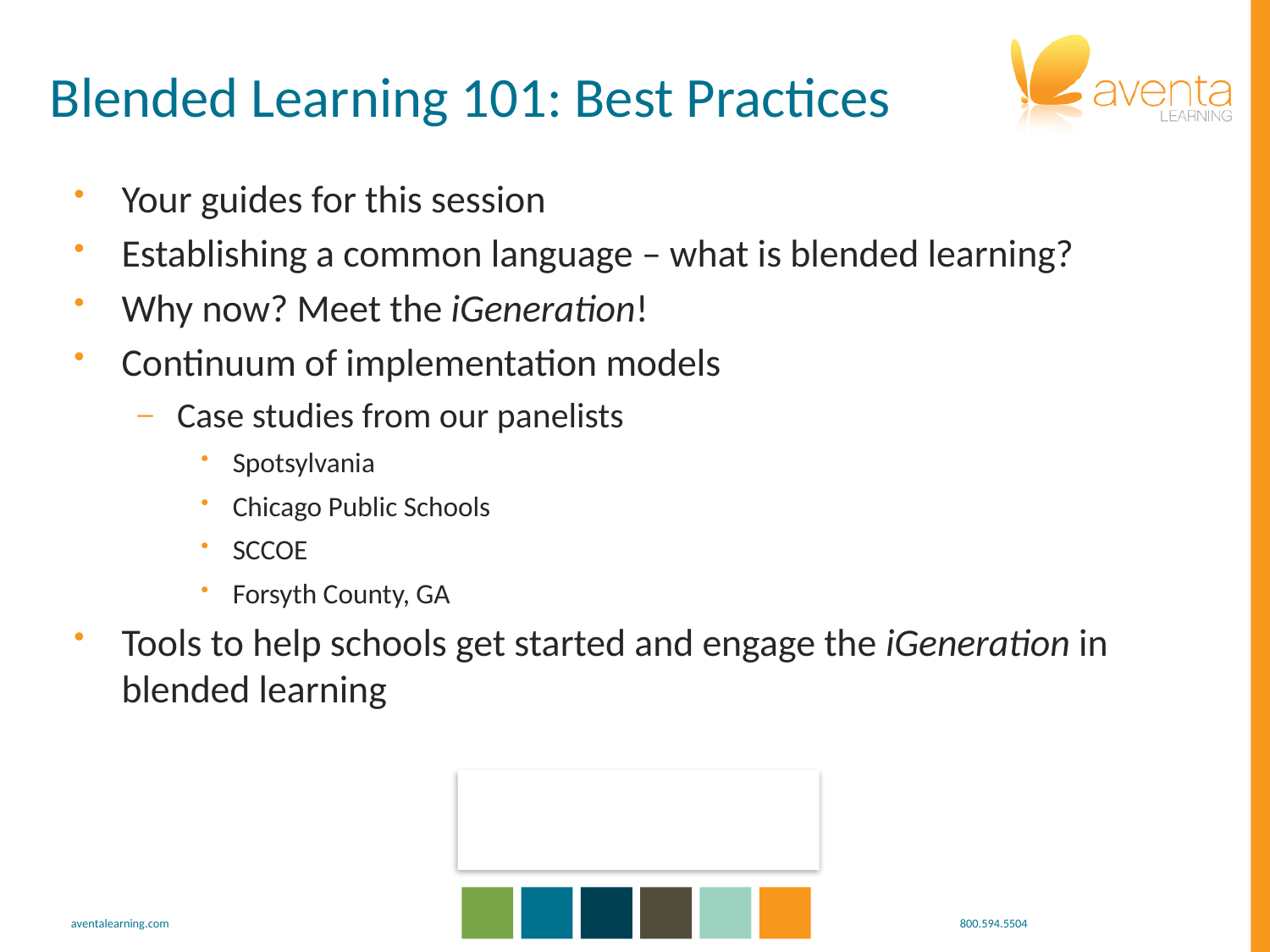

# Blended Learning 101: Best Practices
Your guides for this session
Establishing a common language – what is blended learning?
Why now? Meet the iGeneration!
Continuum of implementation models
Case studies from our panelists
Spotsylvania
Chicago Public Schools
SCCOE
Forsyth County, GA
Tools to help schools get started and engage the iGeneration in blended learning